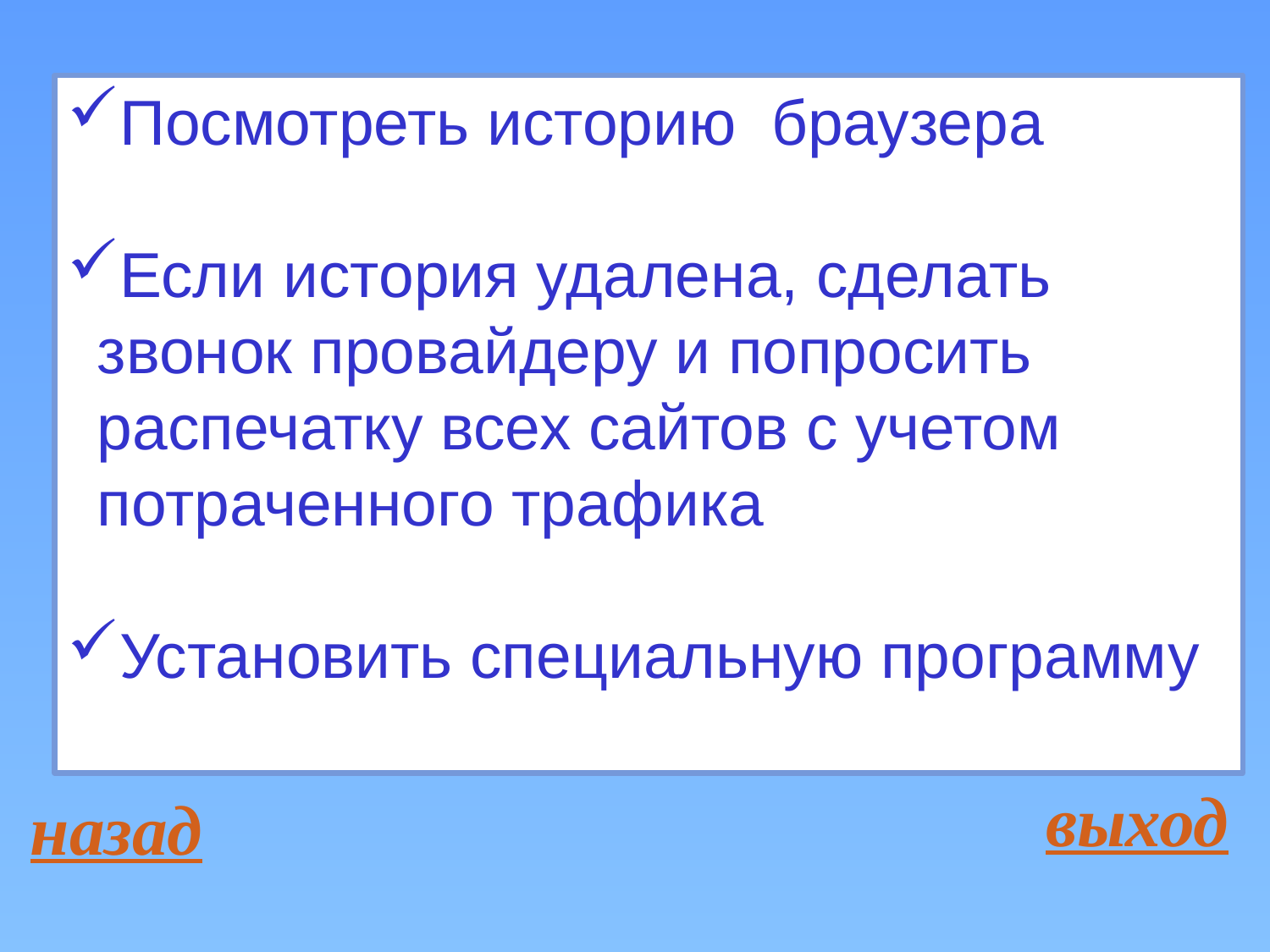

Посмотреть историю  браузера

Если история удалена, сделать  звонок провайдеру и попросить распечатку всех сайтов с учетом потраченного трафика

Установить специальную программу

выход
назад